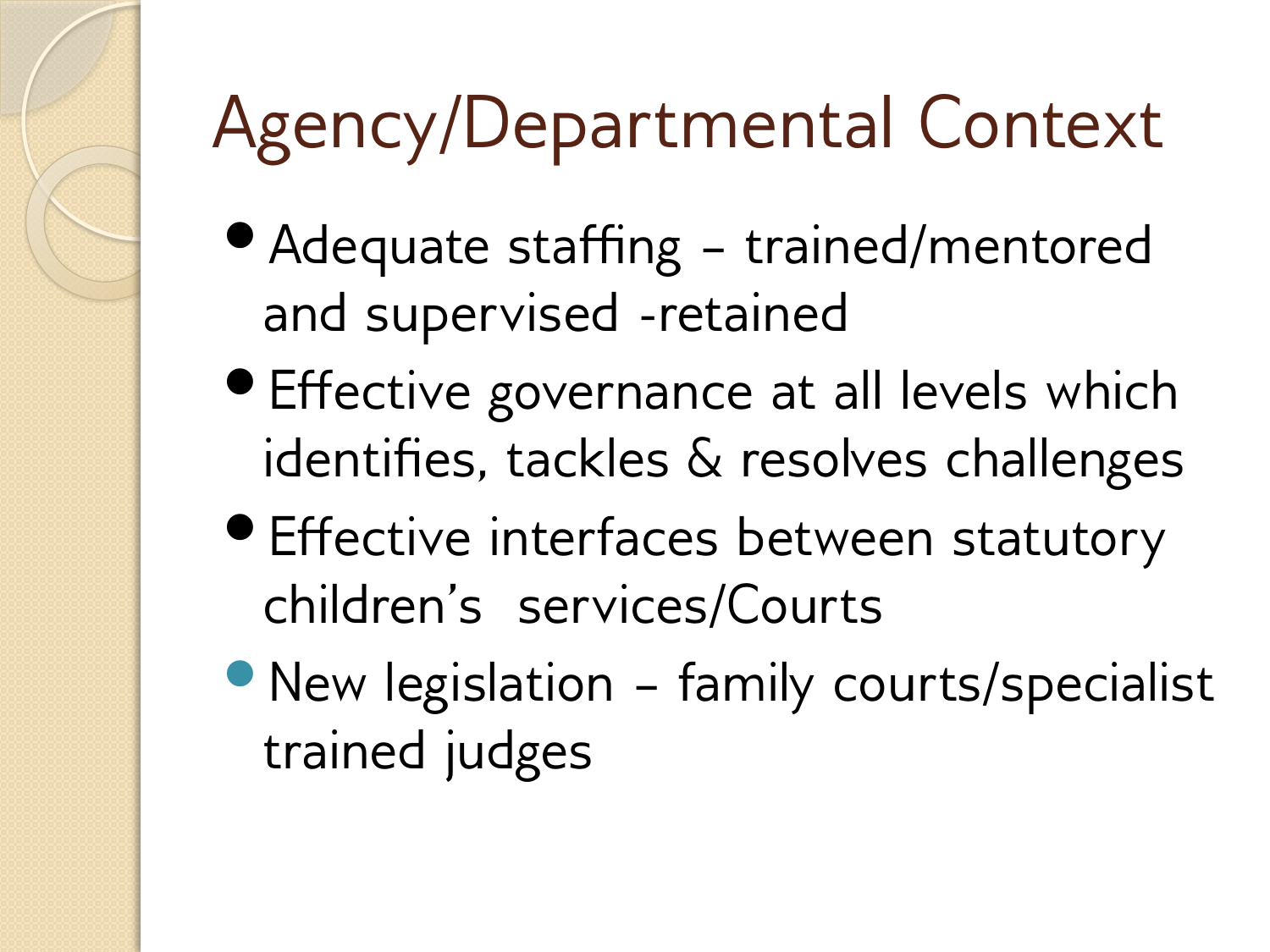

# Agency/Departmental Context
Adequate staffing – trained/mentored and supervised -retained
Effective governance at all levels which identifies, tackles & resolves challenges
Effective interfaces between statutory children’s  services/Courts
New legislation – family courts/specialist trained judges